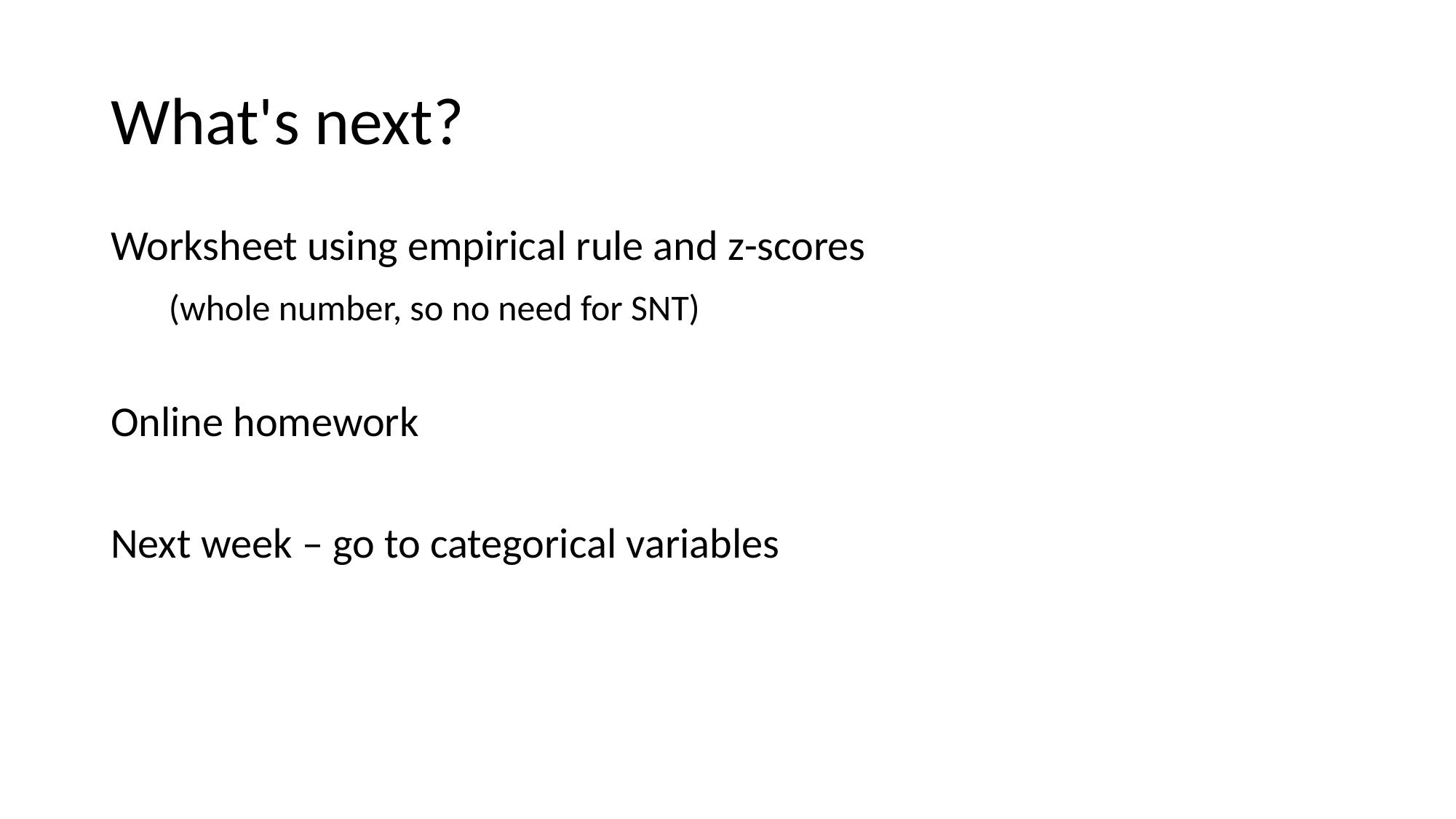

# What's next?
Worksheet using empirical rule and z-scores
      (whole number, so no need for SNT)

Online homework

Next week – go to categorical variables